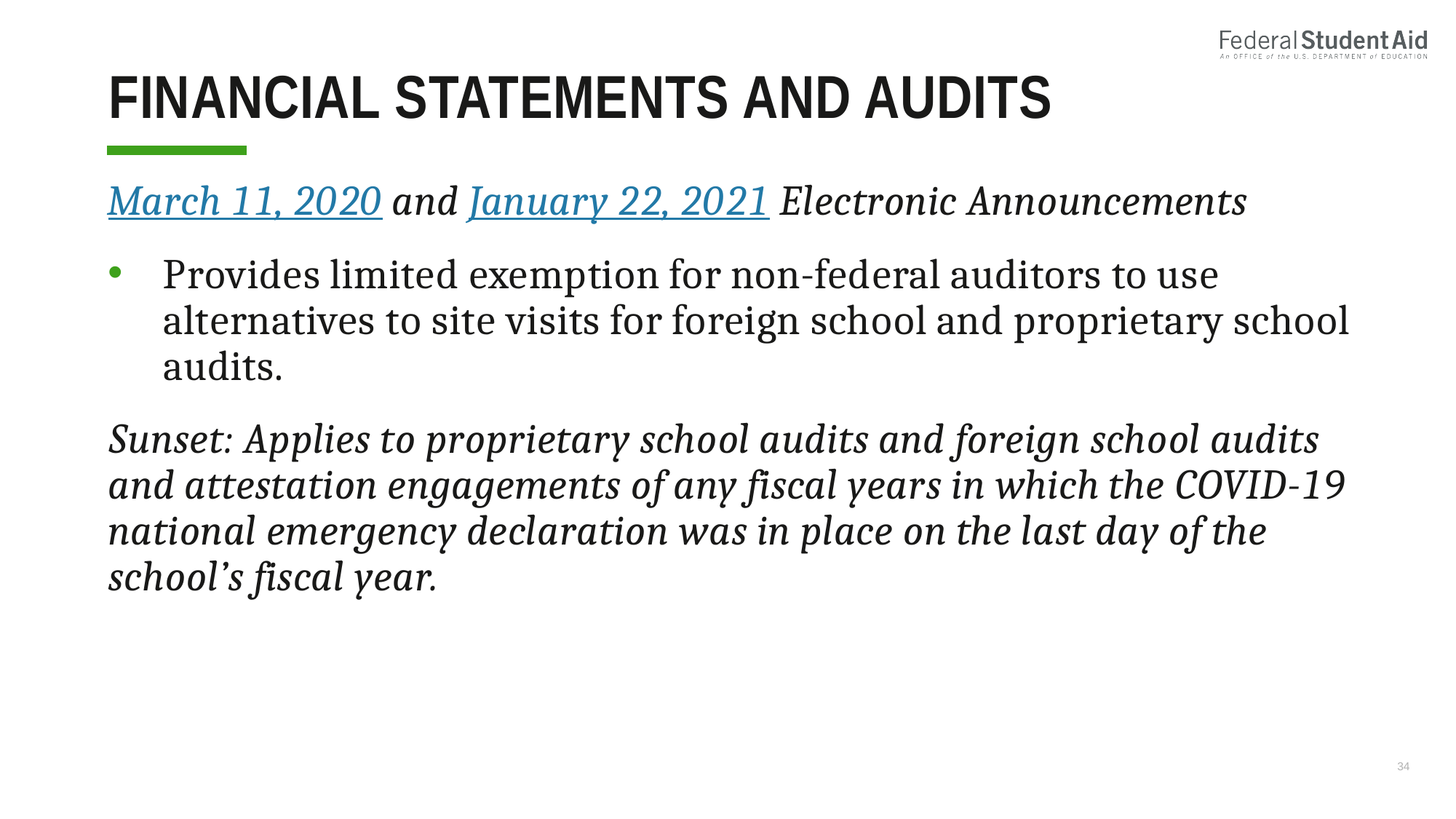

# Financial statements and audits
March 11, 2020 and January 22, 2021 Electronic Announcements
Provides limited exemption for non-federal auditors to use alternatives to site visits for foreign school and proprietary school audits.
Sunset: Applies to proprietary school audits and foreign school audits and attestation engagements of any fiscal years in which the COVID-19 national emergency declaration was in place on the last day of the school’s fiscal year.

34